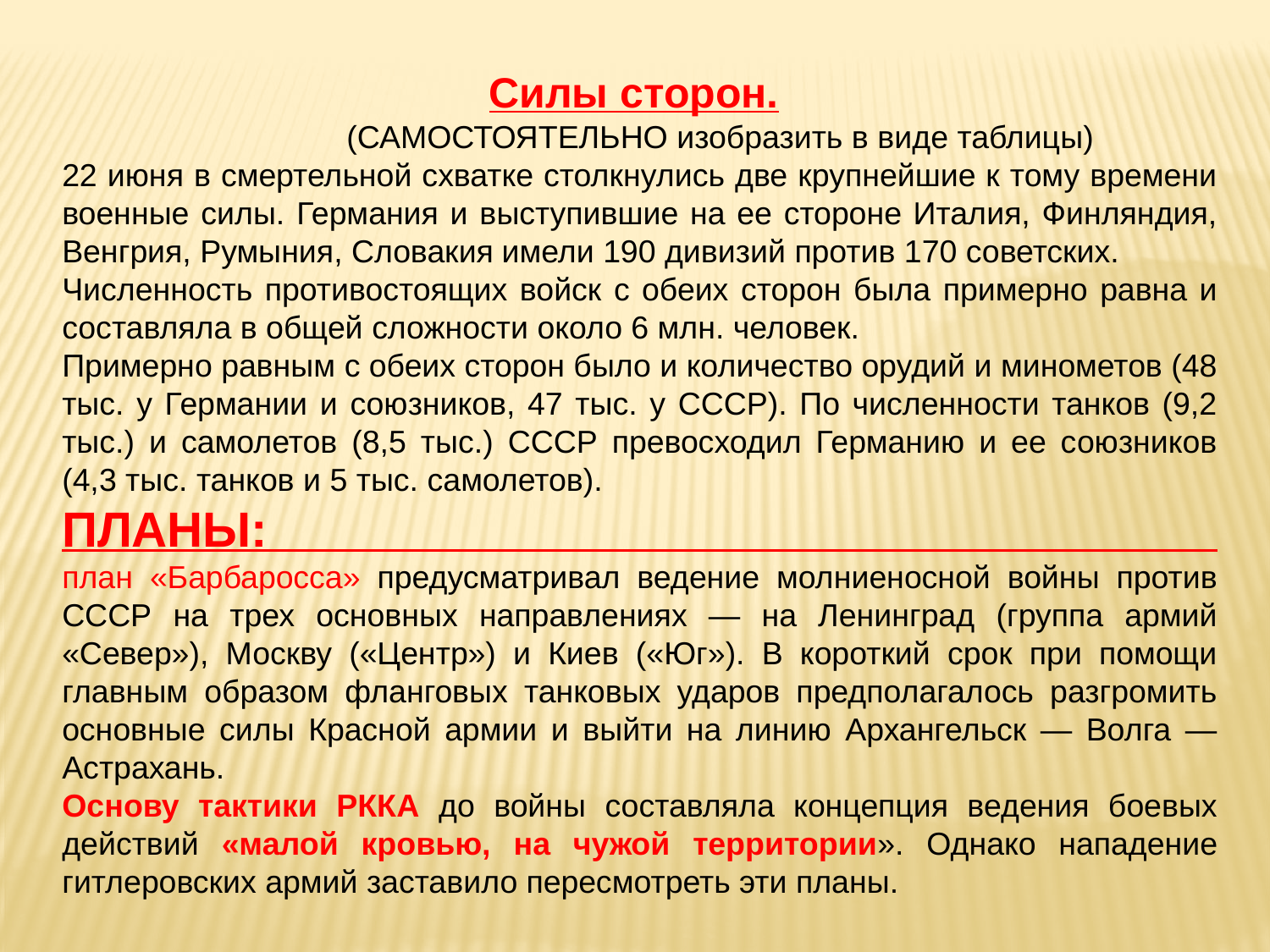

Силы сторон.
                                (САМОСТОЯТЕЛЬНО изобразить в виде таблицы)
22 июня в смертельной схватке столкнулись две крупнейшие к тому времени военные силы. Германия и выступившие на ее стороне Италия, Финляндия, Венгрия, Румыния, Словакия имели 190 дивизий против 170 советских.
Численность противостоящих войск с обеих сторон была примерно равна и составляла в общей сложности около 6 млн. человек.
Примерно равным с обеих сторон было и количество орудий и минометов (48 тыс. у Германии и союзников, 47 тыс. у СССР). По численности танков (9,2 тыс.) и самолетов (8,5 тыс.) СССР превосходил Германию и ее союзников (4,3 тыс. танков и 5 тыс. самолетов).
ПЛАНЫ:
план «Барбаросса» предусматривал ведение молниеносной войны против СССР на трех основных направлениях — на Ленинград (группа армий «Север»), Москву («Центр») и Киев («Юг»). В короткий срок при помощи главным образом фланговых танковых ударов предполагалось разгромить основные силы Красной армии и выйти на линию Архангельск — Волга — Астрахань.
Основу тактики РККА до войны составляла концепция ведения боевых действий «малой кровью, на чужой территории». Однако нападение гитлеровских армий заставило пересмотреть эти планы.